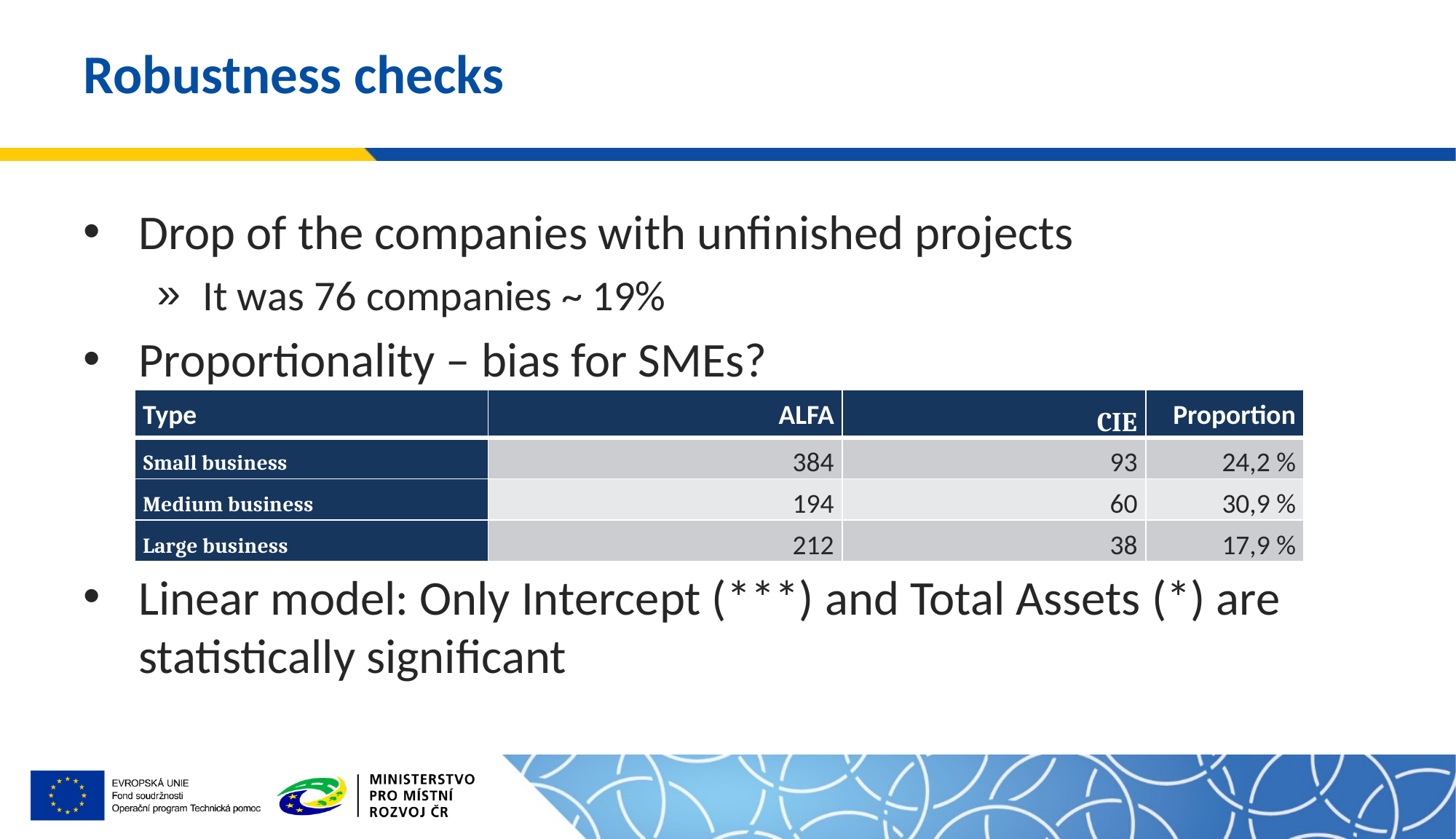

# Robustness checks
Drop of the companies with unfinished projects
It was 76 companies ~ 19%
Proportionality – bias for SMEs?

Linear model: Only Intercept (***) and Total Assets (*) are statistically significant
| Type | ALFA | CIE | Proportion |
| --- | --- | --- | --- |
| Small business | 384 | 93 | 24,2 % |
| Medium business | 194 | 60 | 30,9 % |
| Large business | 212 | 38 | 17,9 % |